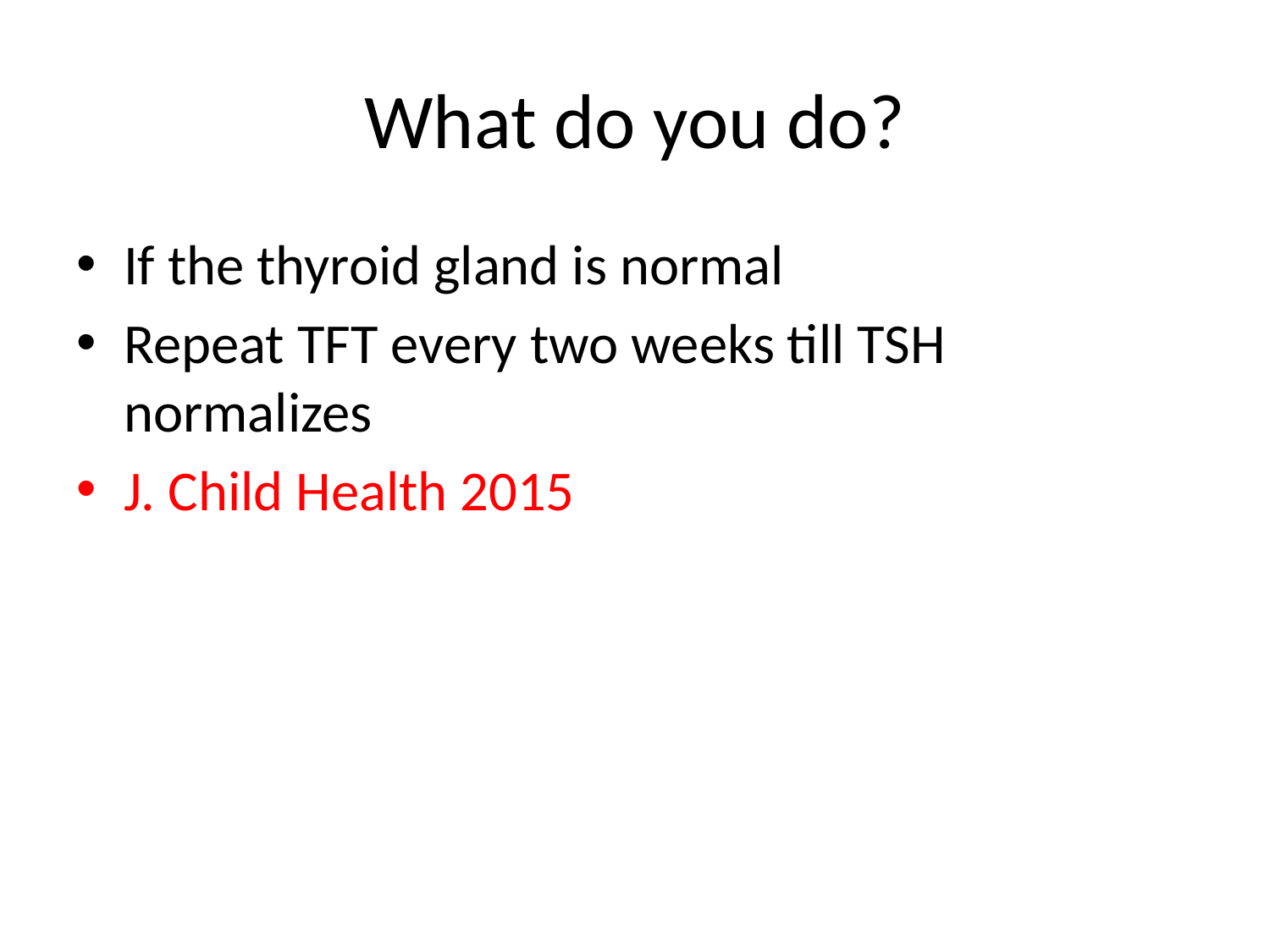

# What do you do?
If the thyroid gland is normal
Repeat TFT every two weeks till TSH normalizes
J. Child Health 2015